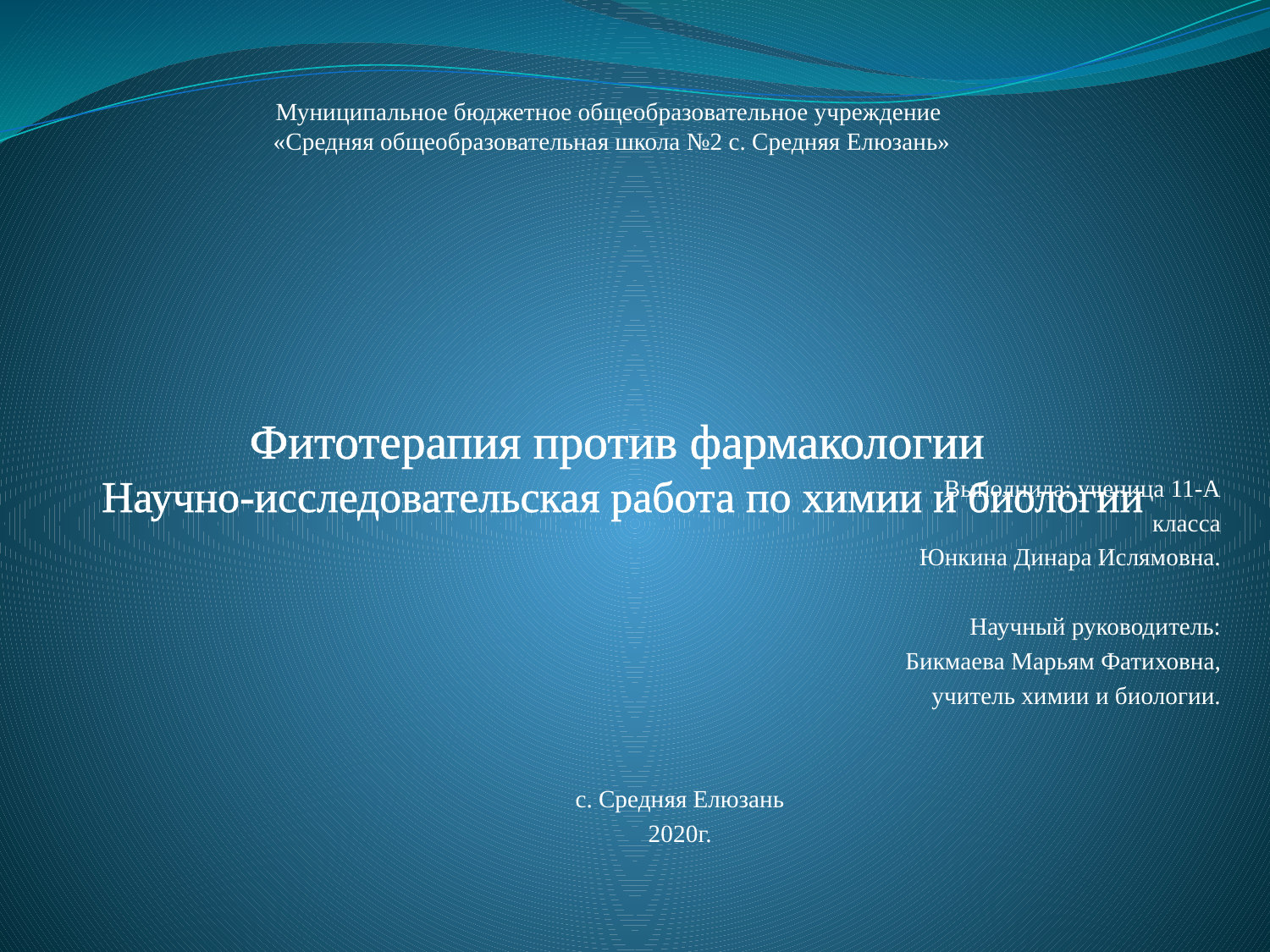

Муниципальное бюджетное общеобразовательное учреждение
«Средняя общеобразовательная школа №2 с. Средняя Елюзань»
# Фитотерапия против фармакологии Научно-исследовательская работа по химии и биологии
Выполнила: ученица 11-А
                                     класса
                                                                             Юнкина Динара Ислямовна.

                                                         Научный руководитель:
                                                         Бикмаева Марьям Фатиховна,
                                                                            учитель химии и биологии.

с. Средняя Елюзань
2020г.